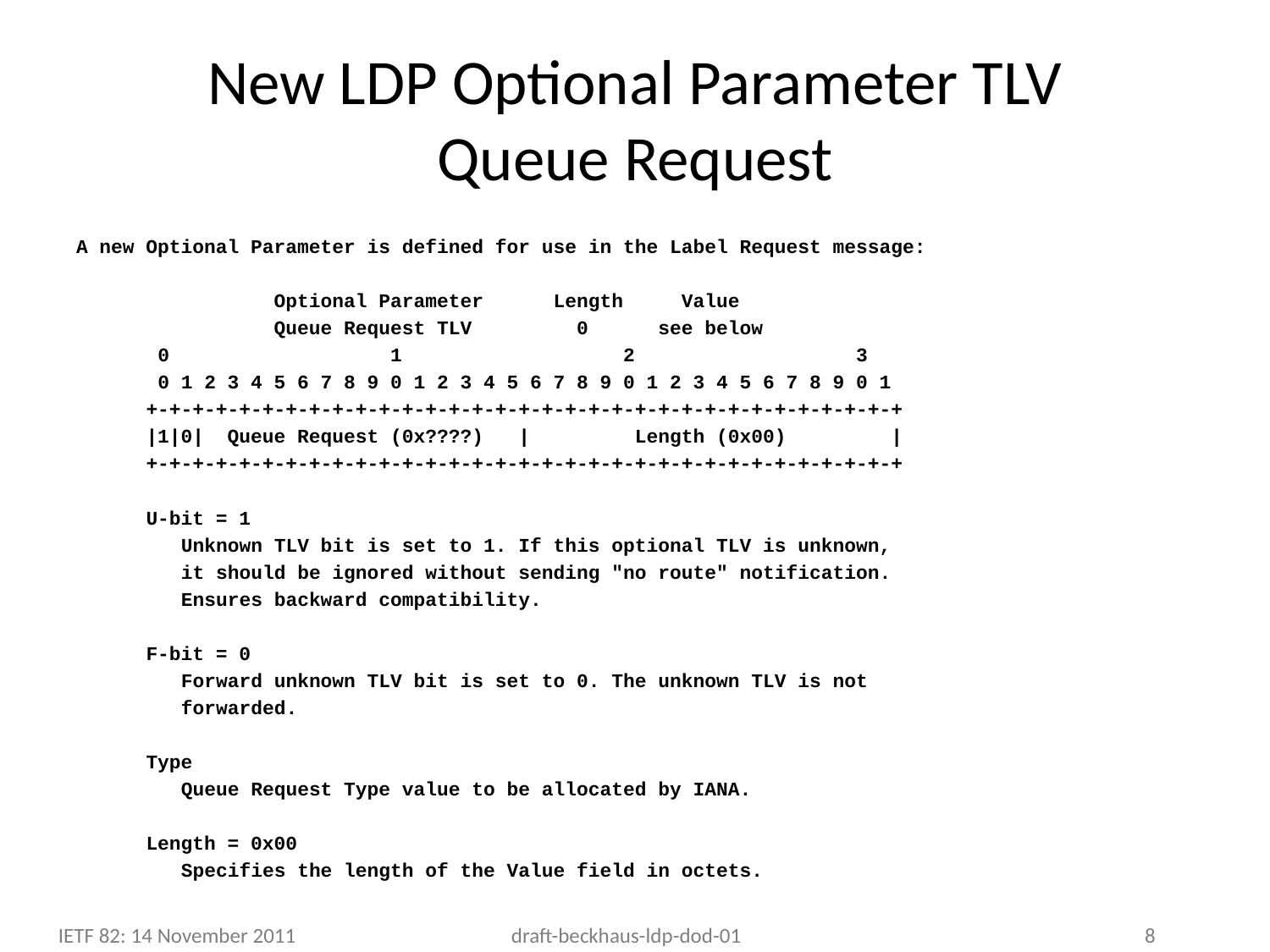

# New LDP Optional Parameter TLV Queue Request
A new Optional Parameter is defined for use in the Label Request message:

                 Optional Parameter      Length     Value
                 Queue Request TLV         0      see below
       0                   1                   2                   3
       0 1 2 3 4 5 6 7 8 9 0 1 2 3 4 5 6 7 8 9 0 1 2 3 4 5 6 7 8 9 0 1
      +-+-+-+-+-+-+-+-+-+-+-+-+-+-+-+-+-+-+-+-+-+-+-+-+-+-+-+-+-+-+-+-+
      |1|0|  Queue Request (0x????)   |         Length (0x00)         |
      +-+-+-+-+-+-+-+-+-+-+-+-+-+-+-+-+-+-+-+-+-+-+-+-+-+-+-+-+-+-+-+-+

      U-bit = 1
         Unknown TLV bit is set to 1. If this optional TLV is unknown,
         it should be ignored without sending "no route" notification.
         Ensures backward compatibility.

      F-bit = 0
         Forward unknown TLV bit is set to 0. The unknown TLV is not
         forwarded.

      Type
         Queue Request Type value to be allocated by IANA.

      Length = 0x00
         Specifies the length of the Value field in octets.